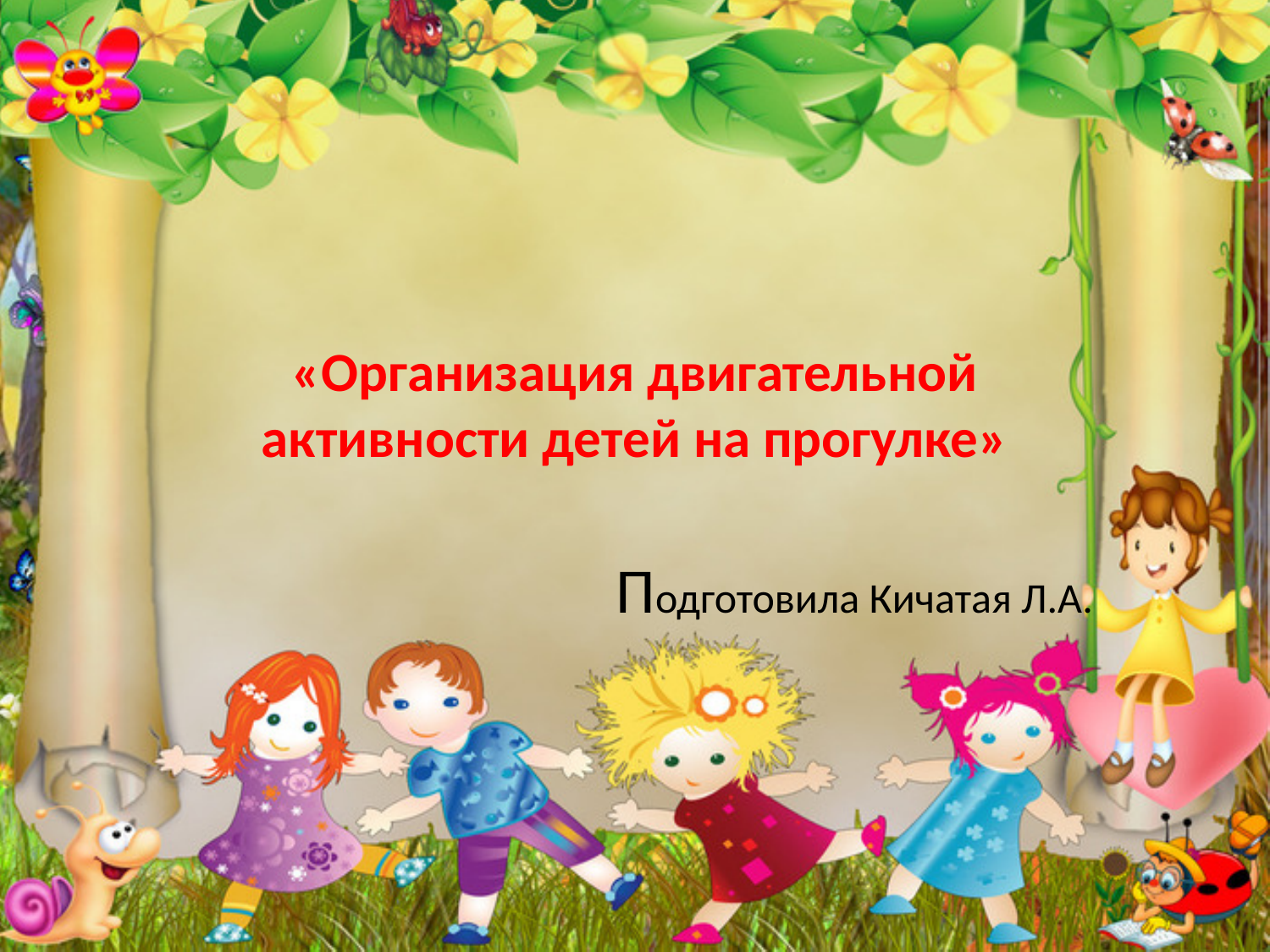

# Подготовила Кичатая Л.А.

«Организация двигательной активности детей на прогулке»